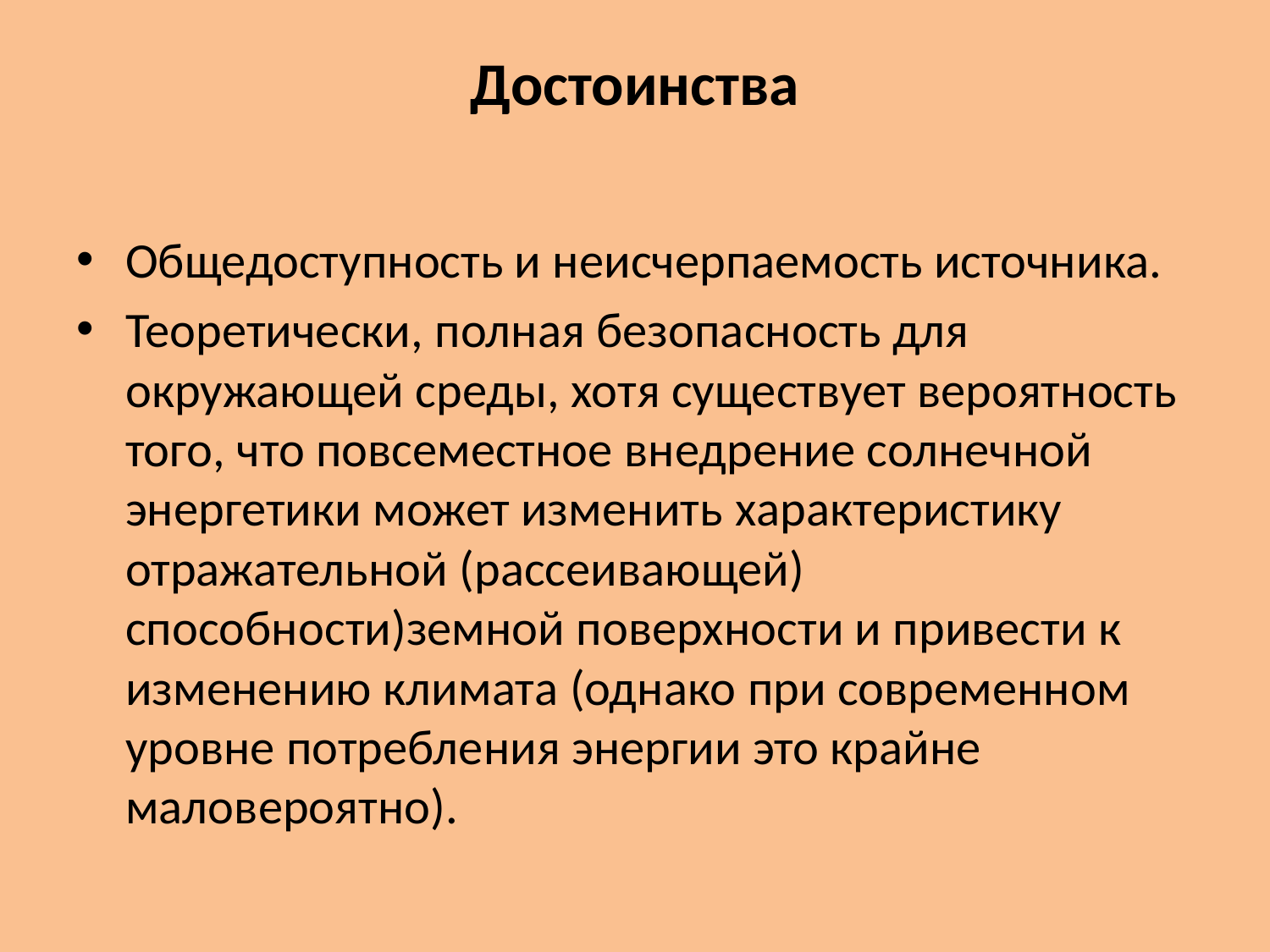

# Достоинства
Общедоступность и неисчерпаемость источника.
Теоретически, полная безопасность для окружающей среды, хотя существует вероятность того, что повсеместное внедрение солнечной энергетики может изменить характеристику отражательной (рассеивающей) способности)земной поверхности и привести к изменению климата (однако при современном уровне потребления энергии это крайне маловероятно).